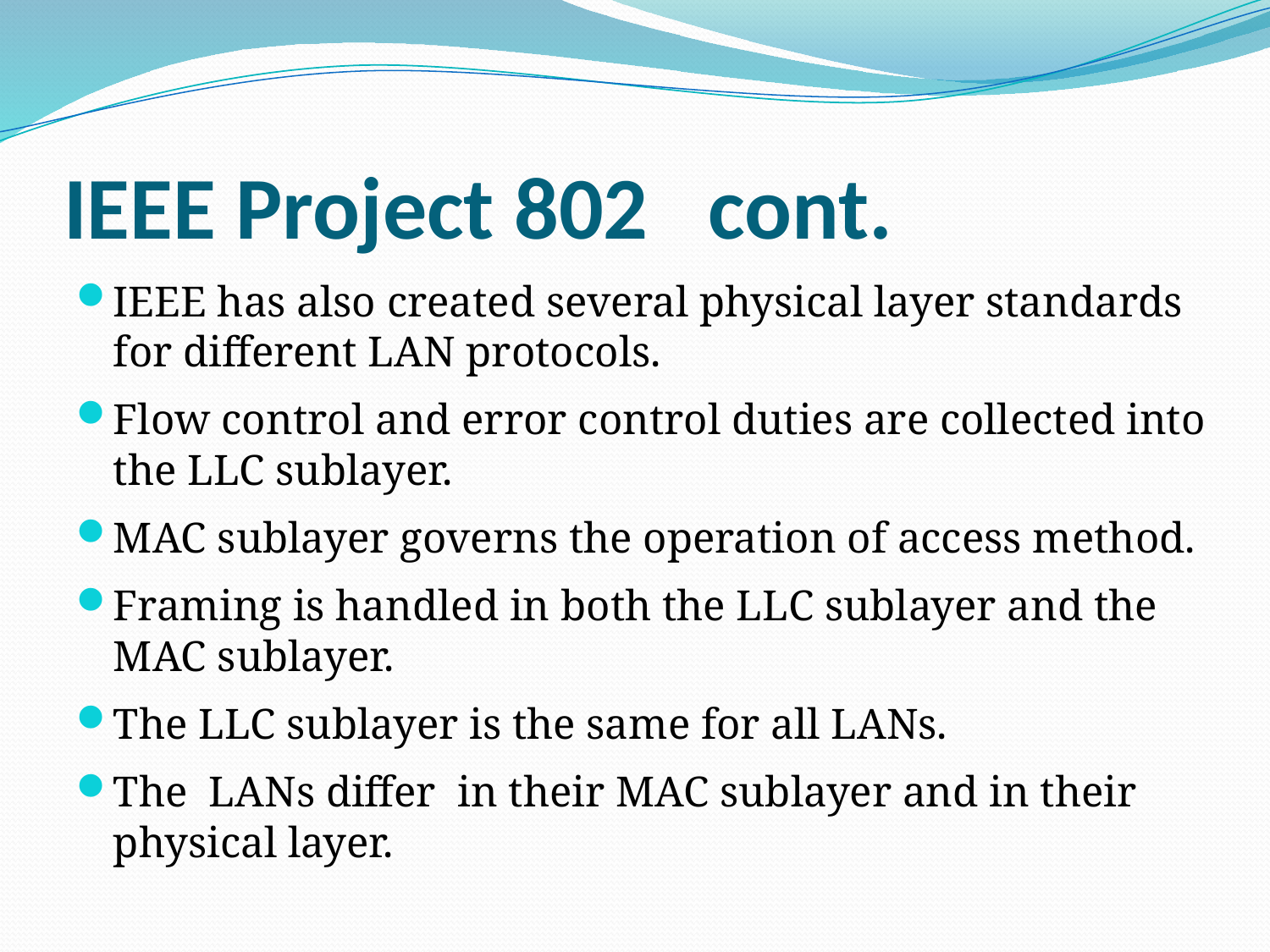

# IEEE Project 802   cont.
IEEE has also created several physical layer standards for different LAN protocols.
Flow control and error control duties are collected into the LLC sublayer.
MAC sublayer governs the operation of access method.
Framing is handled in both the LLC sublayer and the MAC sublayer.
The LLC sublayer is the same for all LANs.
The  LANs differ  in their MAC sublayer and in their physical layer.